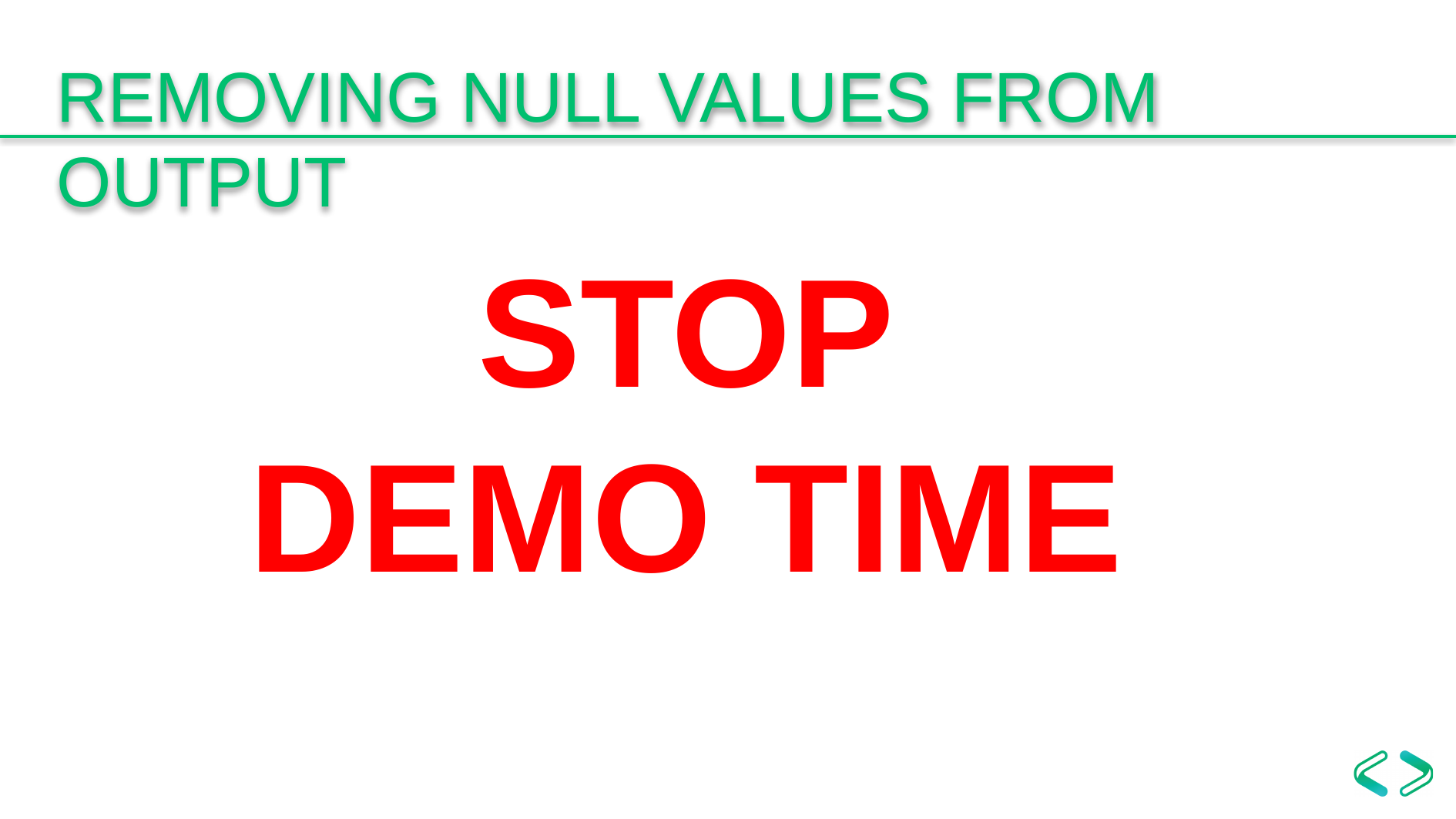

REMOVING NULL VALUES FROM OUTPUT
STOP
DEMO TIME